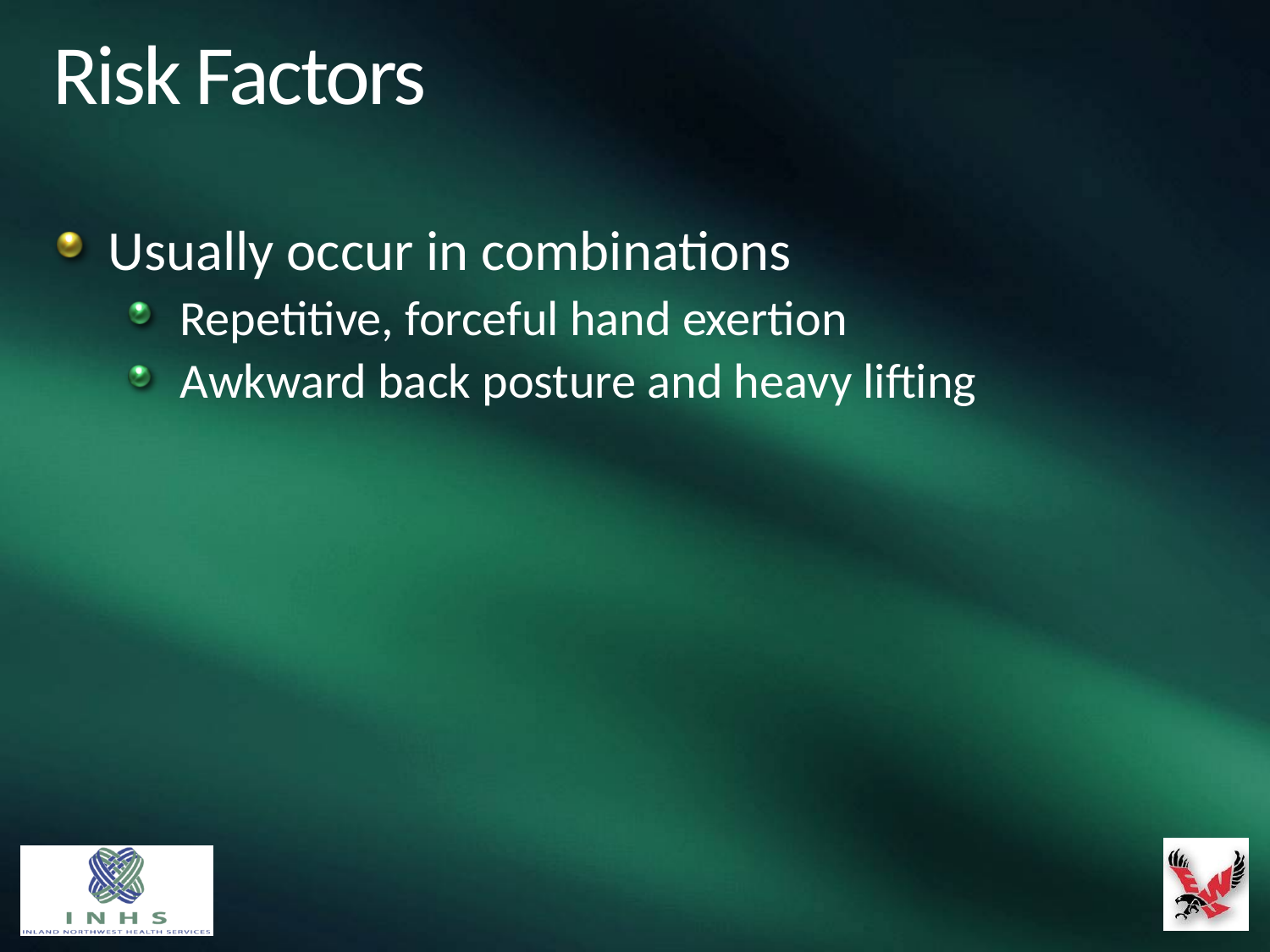

# Risk Factors
Usually occur in combinations
Repetitive, forceful hand exertion
Awkward back posture and heavy lifting